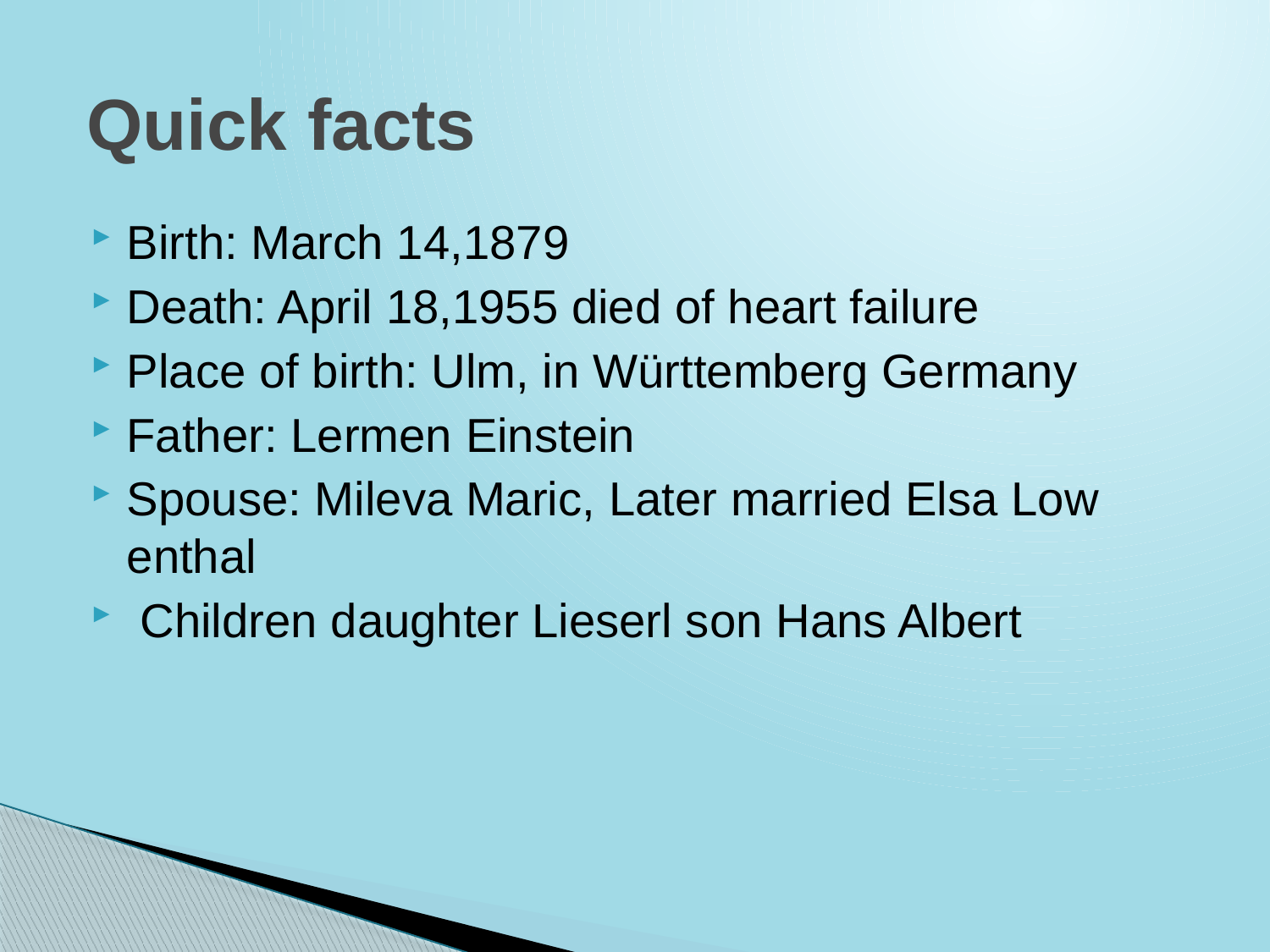

# Quick facts
Birth: March 14,1879
Death: April 18,1955 died of heart failure
Place of birth: Ulm, in Württemberg Germany
Father: Lermen Einstein
Spouse: Mileva Maric, Later married Elsa Low enthal
 Children daughter Lieserl son Hans Albert